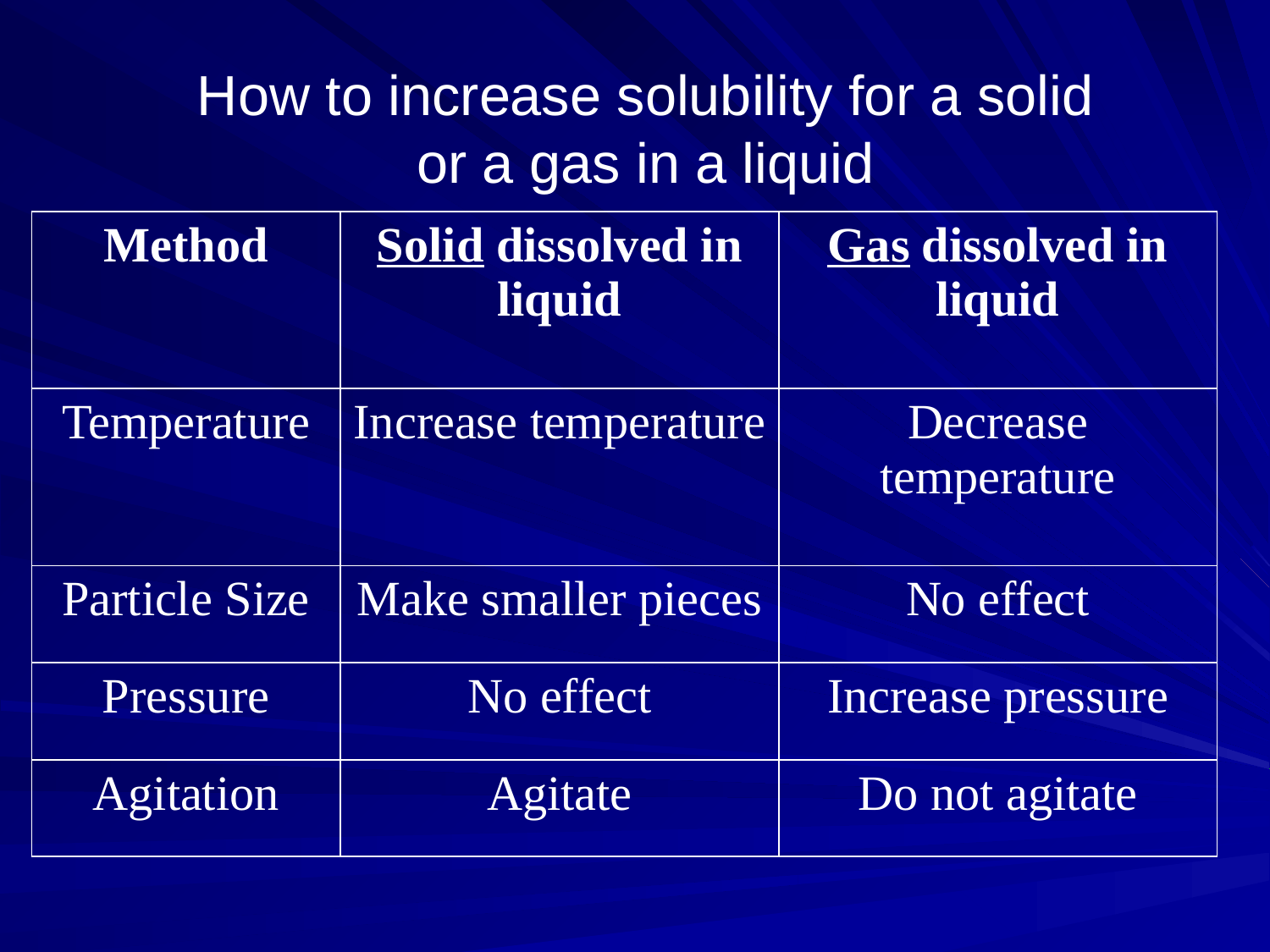

How to increase solubility for a solid or a gas in a liquid
| Method | Solid dissolved in liquid | Gas dissolved in liquid |
| --- | --- | --- |
| Temperature | Increase temperature | Decrease temperature |
| Particle Size | Make smaller pieces | No effect |
| Pressure | No effect | Increase pressure |
| Agitation | Agitate | Do not agitate |